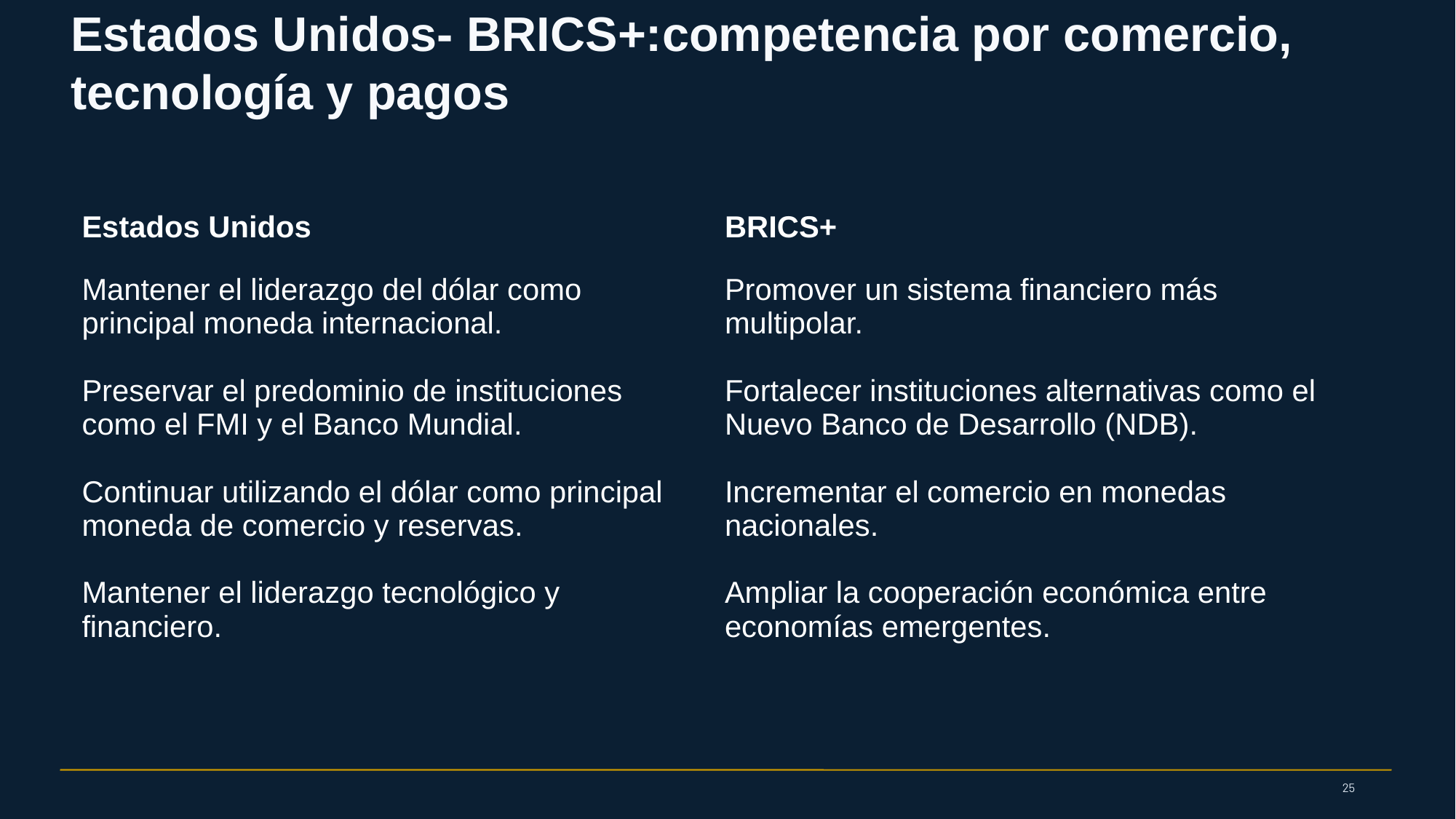

Estados Unidos- BRICS+:competencia por comercio, tecnología y pagos
| Estados Unidos | BRICS+ |
| --- | --- |
| Mantener el liderazgo del dólar como principal moneda internacional. | Promover un sistema financiero más multipolar. |
| Preservar el predominio de instituciones como el FMI y el Banco Mundial. | Fortalecer instituciones alternativas como el Nuevo Banco de Desarrollo (NDB). |
| Continuar utilizando el dólar como principal moneda de comercio y reservas. | Incrementar el comercio en monedas nacionales. |
| Mantener el liderazgo tecnológico y financiero. | Ampliar la cooperación económica entre economías emergentes. |
25